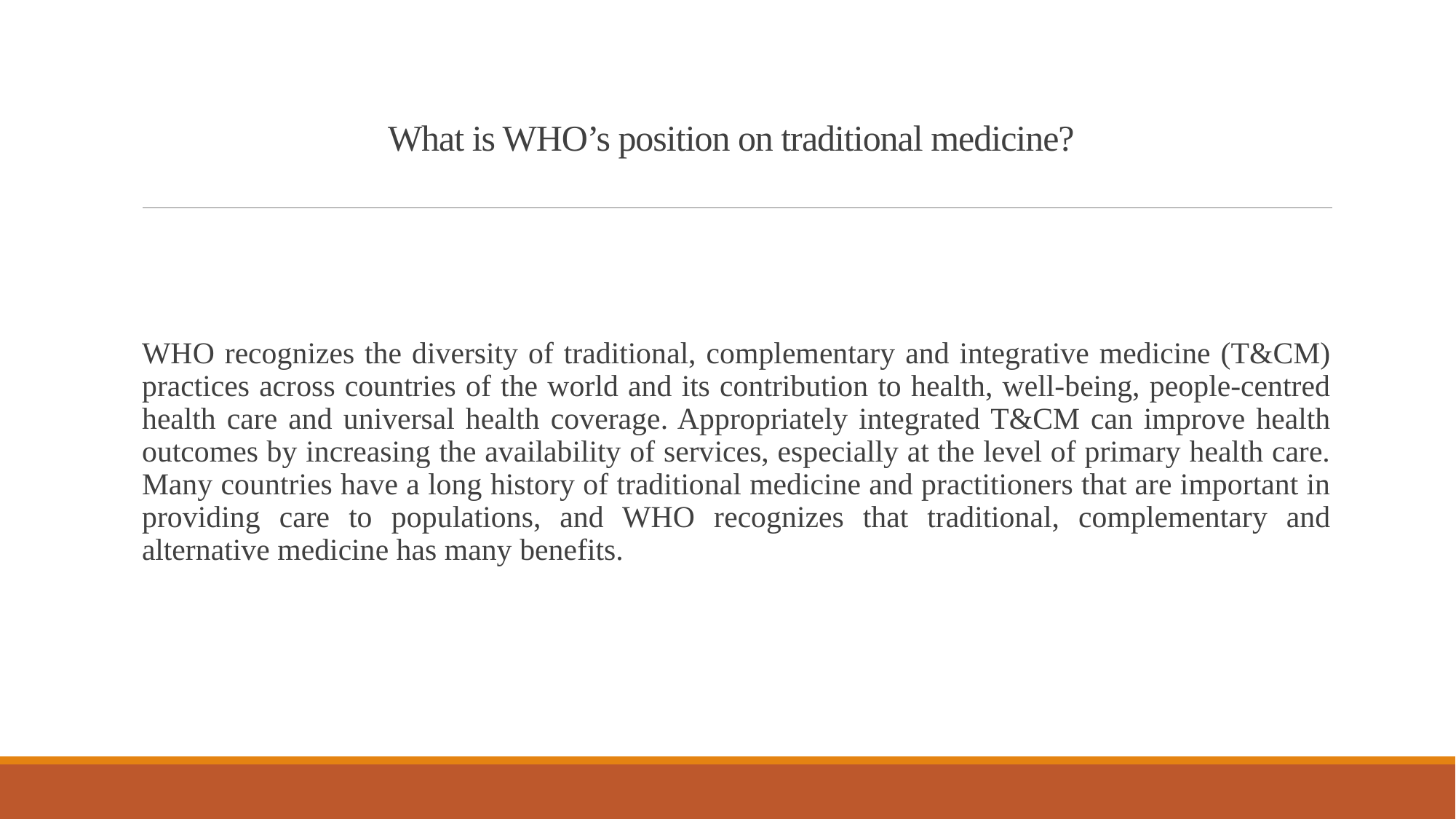

# What is WHO’s position on traditional medicine?

WHO recognizes the diversity of traditional, complementary and integrative medicine (T&CM) practices across countries of the world and its contribution to health, well-being, people-centred health care and universal health coverage. Appropriately integrated T&CM can improve health outcomes by increasing the availability of services, especially at the level of primary health care. Many countries have a long history of traditional medicine and practitioners that are important in providing care to populations, and WHO recognizes that traditional, complementary and alternative medicine has many benefits.